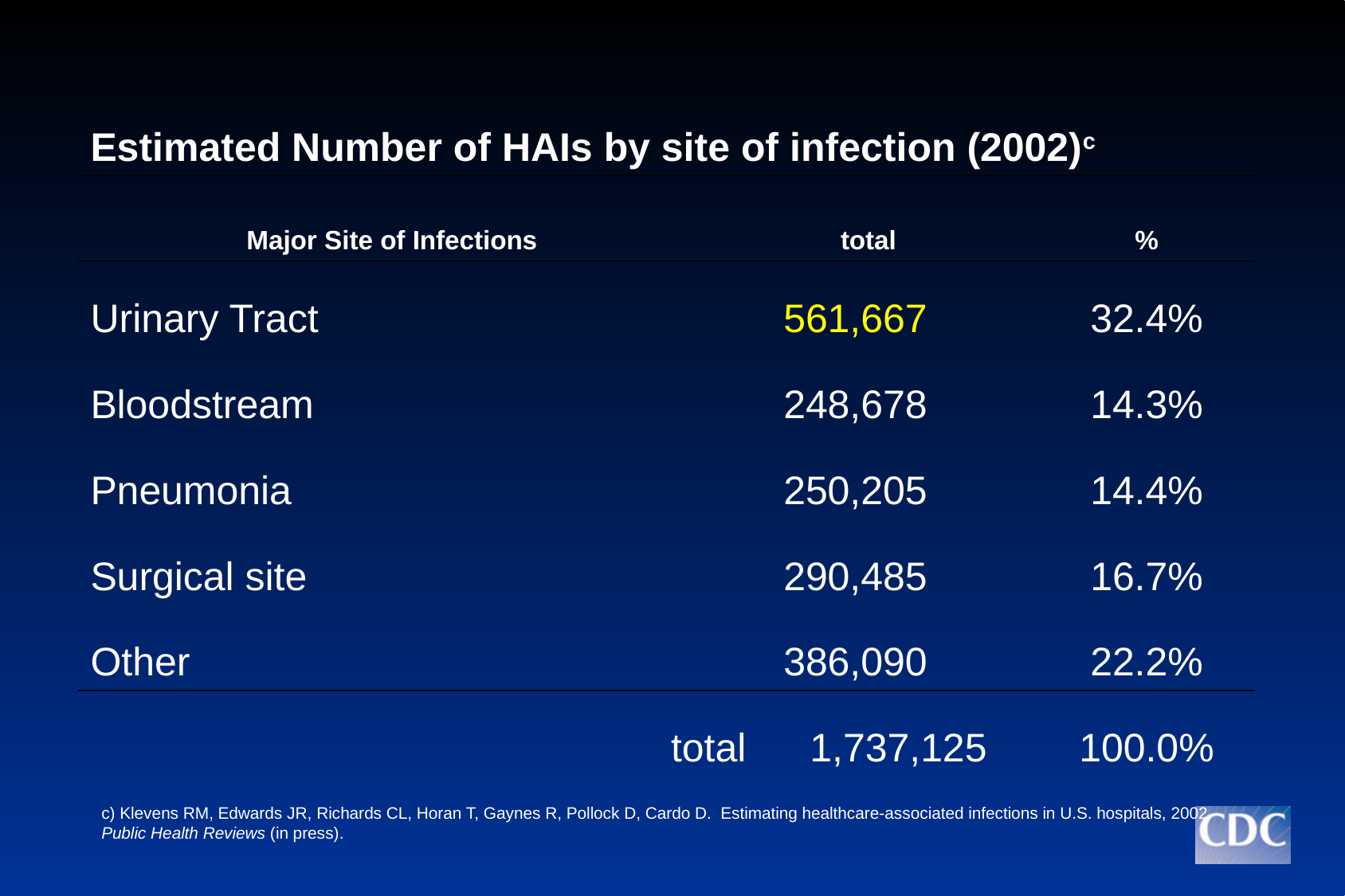

| Estimated Number of HAIs by site of infection (2002)c |  |  |  |  |
| --- | --- | --- | --- | --- |
| Major Site of Infections |  | total |  | % |
| Urinary Tract | 561,667 |  |  | 32.4% |
| Bloodstream | 248,678 |  |  | 14.3% |
| Pneumonia | 250,205 |  |  | 14.4% |
| Surgical site | 290,485 |  |  | 16.7% |
| Other | 386,090 |  |  | 22.2% |
| total |  |  | 1,737,125 | 100.0% |
c) Klevens RM, Edwards JR, Richards CL, Horan T, Gaynes R, Pollock D, Cardo D.  Estimating healthcare-associated infections in U.S. hospitals, 2002.  Public Health Reviews (in press).